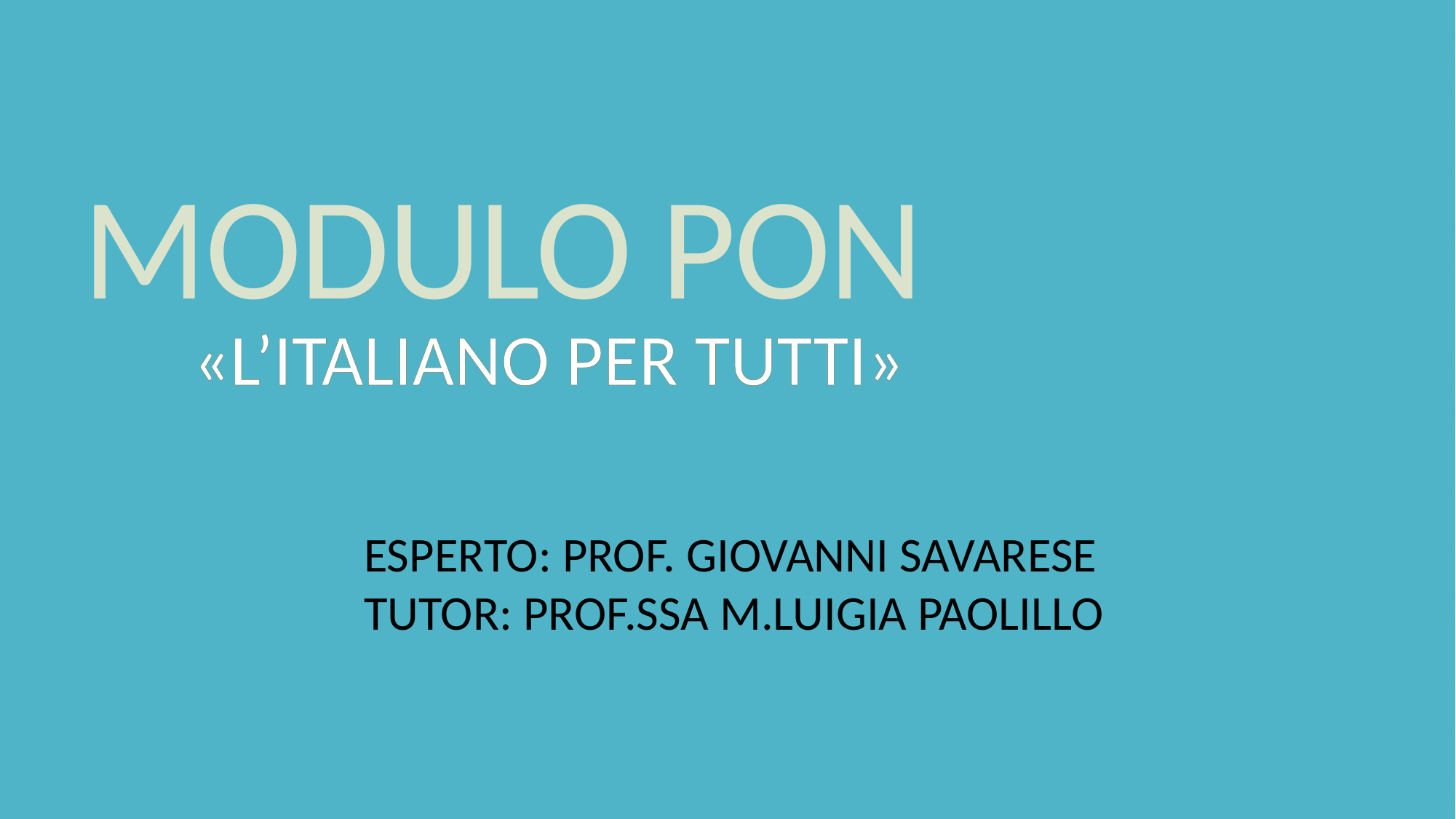

# MODULO PON
«L’ITALIANO PER TUTTI»
ESPERTO: PROF. GIOVANNI SAVARESE TUTOR: PROF.SSA M.LUIGIA PAOLILLO